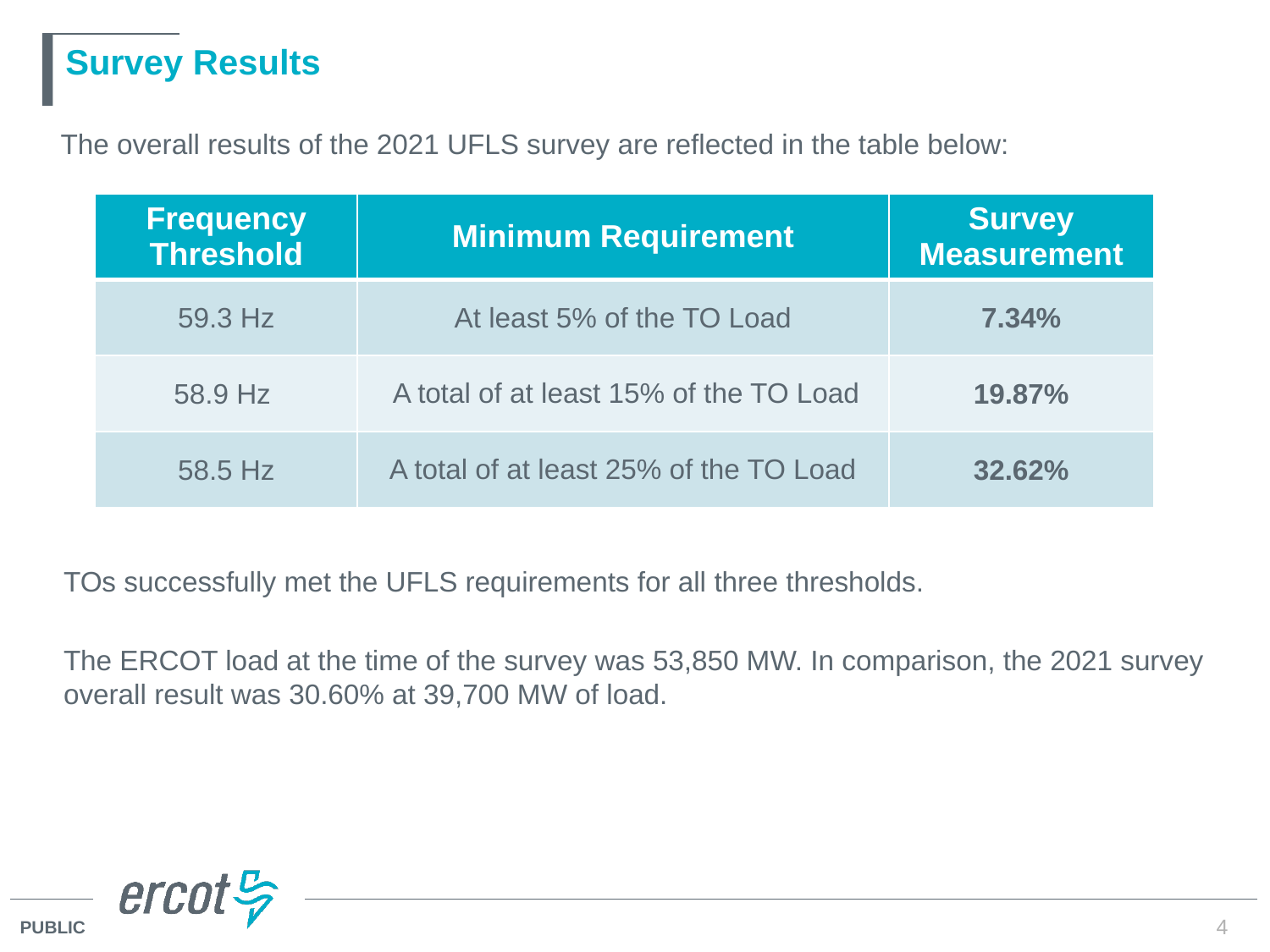

# Survey Results
The overall results of the 2021 UFLS survey are reflected in the table below:
| Frequency Threshold | Minimum Requirement | Survey Measurement |
| --- | --- | --- |
| 59.3 Hz | At least 5% of the TO Load | 7.34% |
| 58.9 Hz | A total of at least 15% of the TO Load | 19.87% |
| 58.5 Hz | A total of at least 25% of the TO Load | 32.62% |

TOs successfully met the UFLS requirements for all three thresholds.

The ERCOT load at the time of the survey was 53,850 MW. In comparison, the 2021 survey overall result was 30.60% at 39,700 MW of load.

4